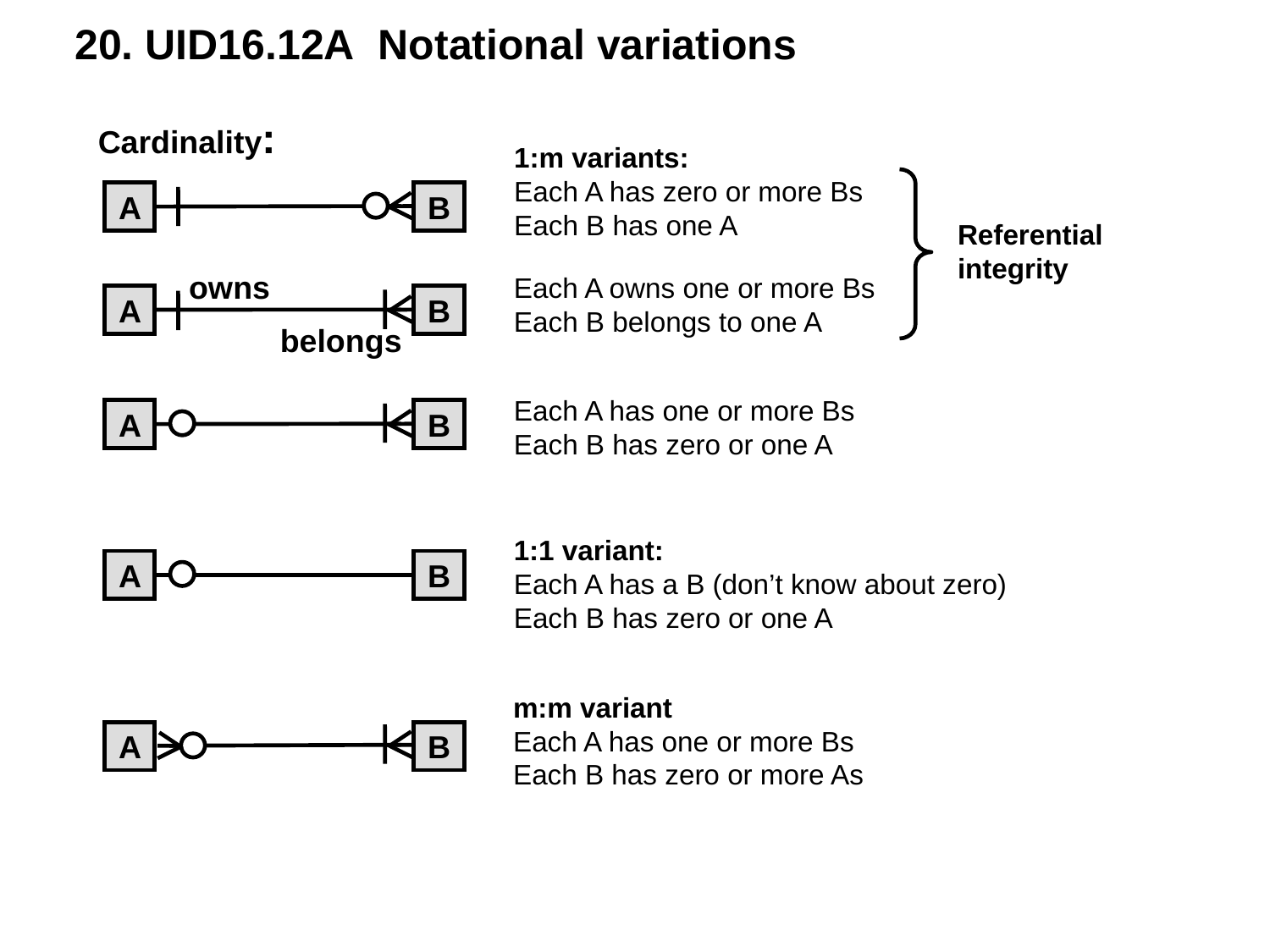

20. UID16.12A  Notational variations
Cardinality:
1:m variants:
Each A has zero or more Bs
Each B has one A

Referential
integrity
 A
 B

owns
Each A owns one or more Bs
Each B belongs to one A
 A
 B

belongs
Each A has one or more Bs
Each B has zero or one A
 A
 B

1:1 variant:
Each A has a B (don’t know about zero)
Each B has zero or one A
 A
 B

m:m variant
Each A has one or more Bs
Each B has zero or more As
 A

 B